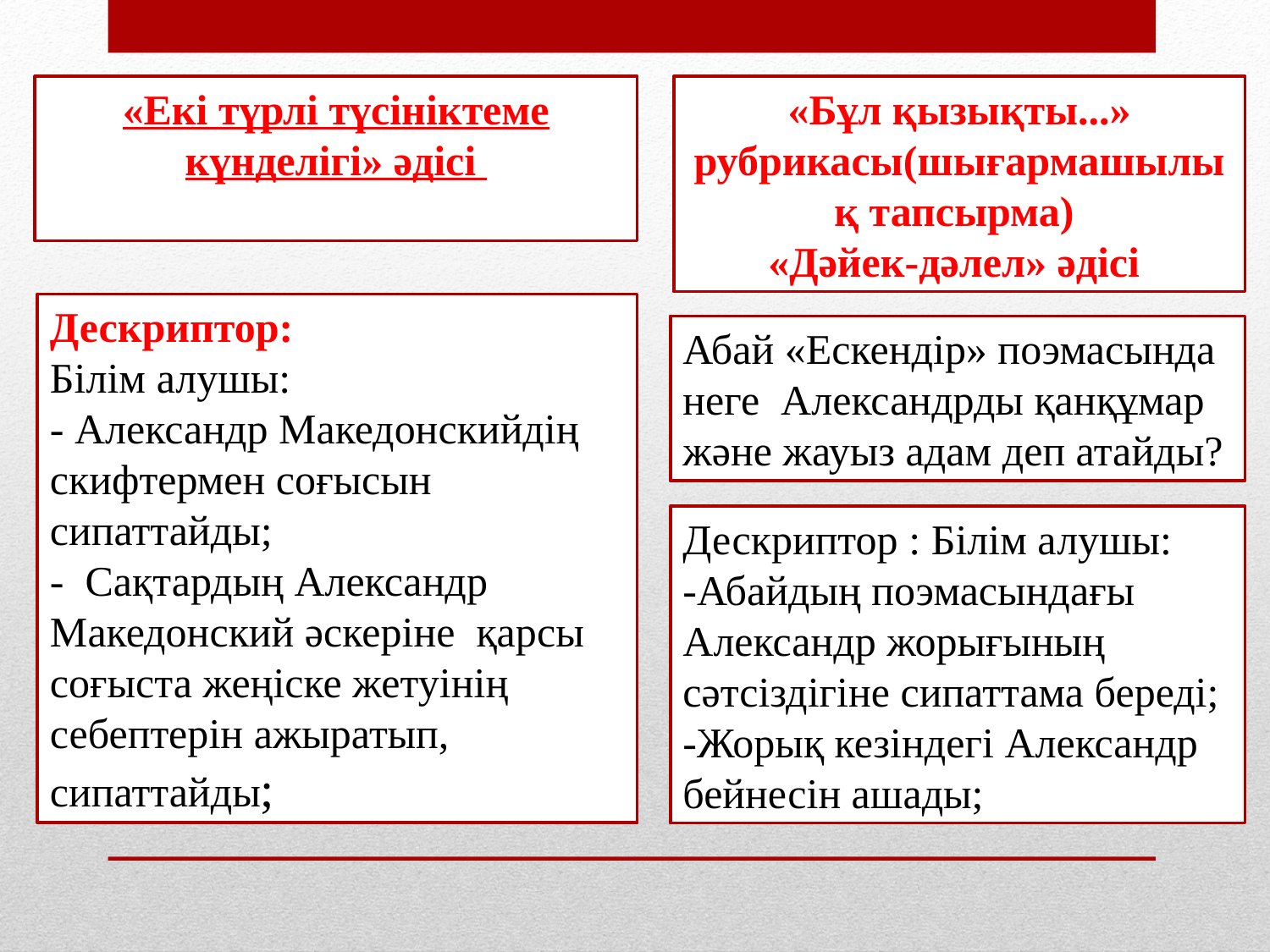

«Екі түрлі түсініктеме күнделігі» әдісі

«Бұл қызықты...» рубрикасы(шығармашылық тапсырма)
«Дәйек-дәлел» әдісі
Дескриптор:
Білім алушы:
- Александр Македонскийдің скифтермен соғысын сипаттайды;
-  Сақтардың Александр Македонский әскеріне  қарсы соғыста жеңіске жетуінің себептерін ажыратып, сипаттайды;
Абай «Ескендір» поэмасында неге  Александрды қанқұмар және жауыз адам деп атайды?
Дескриптор : Білім алушы:
-Абайдың поэмасындағы Александр жорығының сәтсіздігіне сипаттама береді;
-Жорық кезіндегі Александр бейнесін ашады;